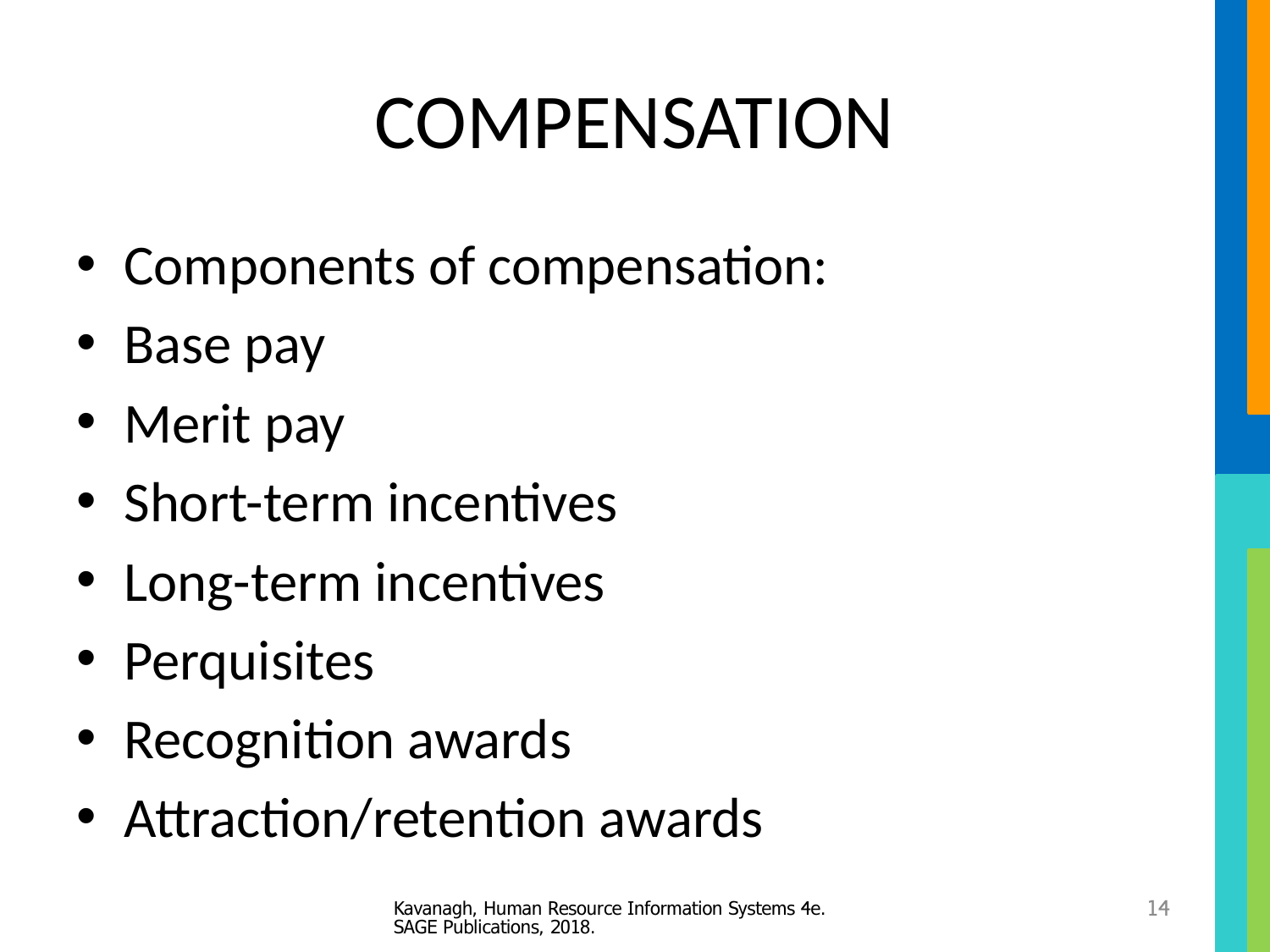

# COMPENSATION
Components of compensation:
Base pay
Merit pay
Short-term incentives
Long-term incentives
Perquisites
Recognition awards
Attraction/retention awards

Kavanagh, Human Resource Information Systems 4e. SAGE Publications, 2018.
14